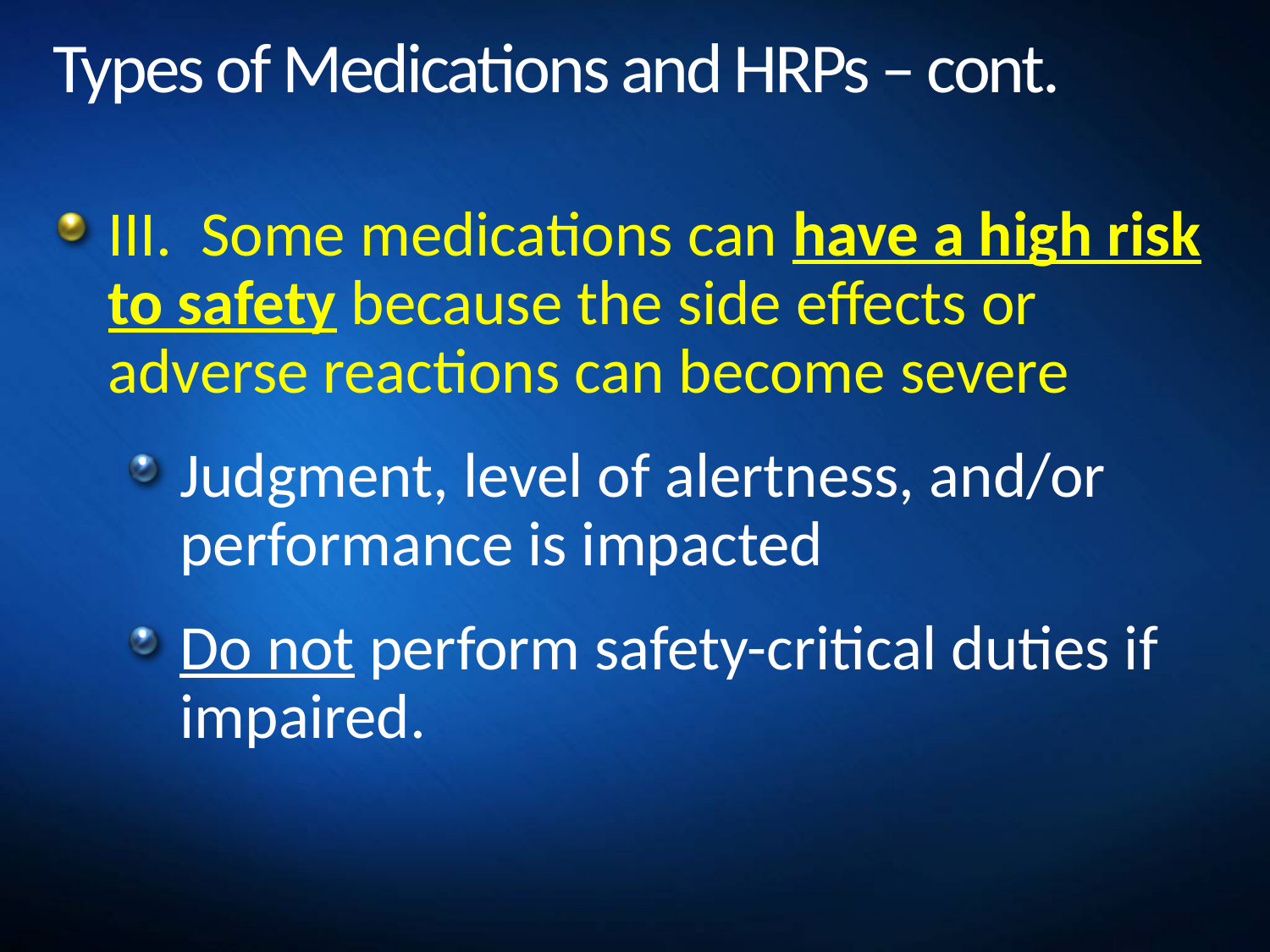

# Types of Medications and HRPs – cont.
III.  Some medications can have a high risk to safety because the side effects or adverse reactions can become severe

Judgment, level of alertness, and/or performance is impacted

Do not perform safety-critical duties if impaired.